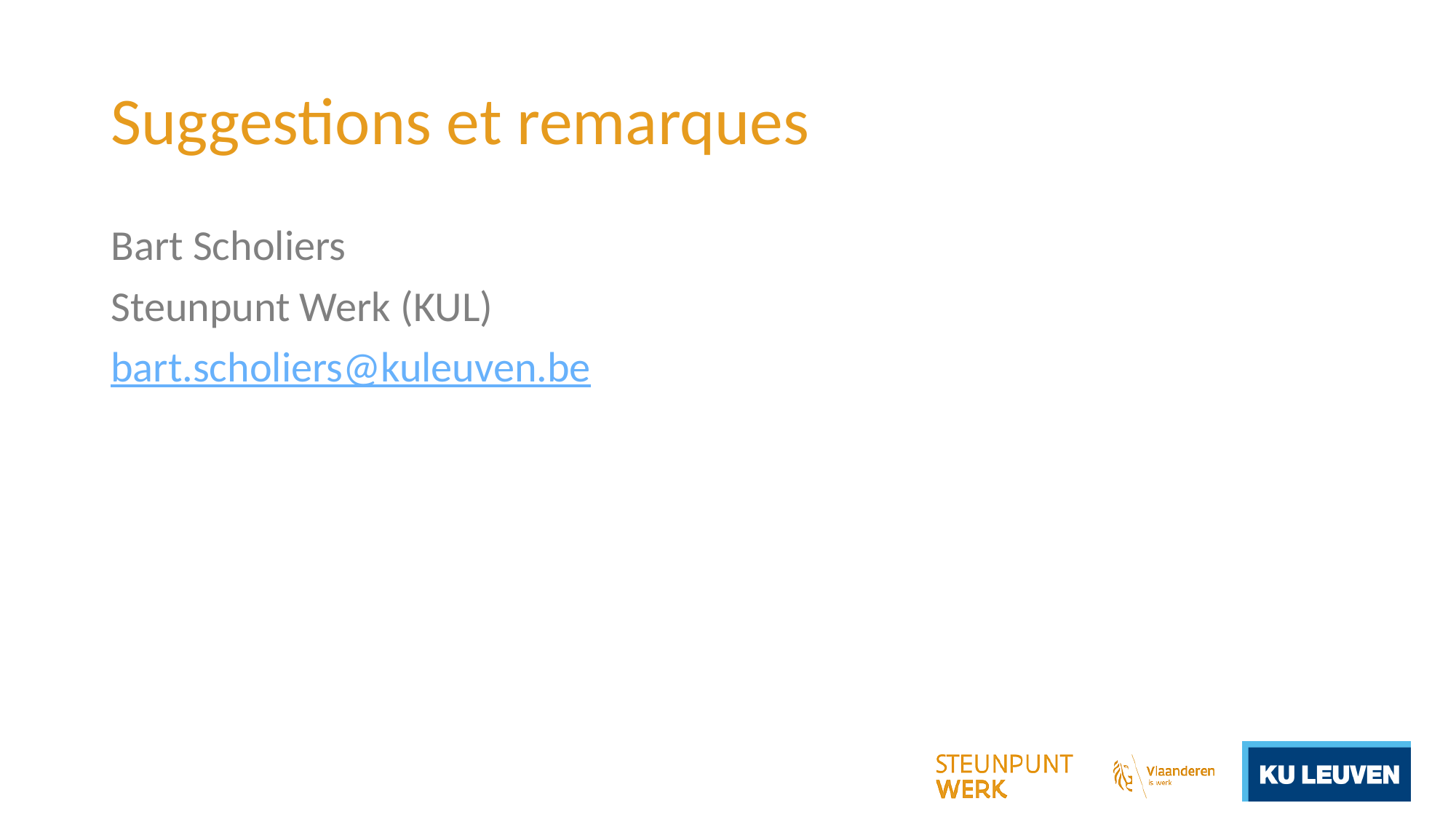

# Suggestions et remarques
Bart Scholiers
Steunpunt Werk (KUL)
bart.scholiers@kuleuven.be